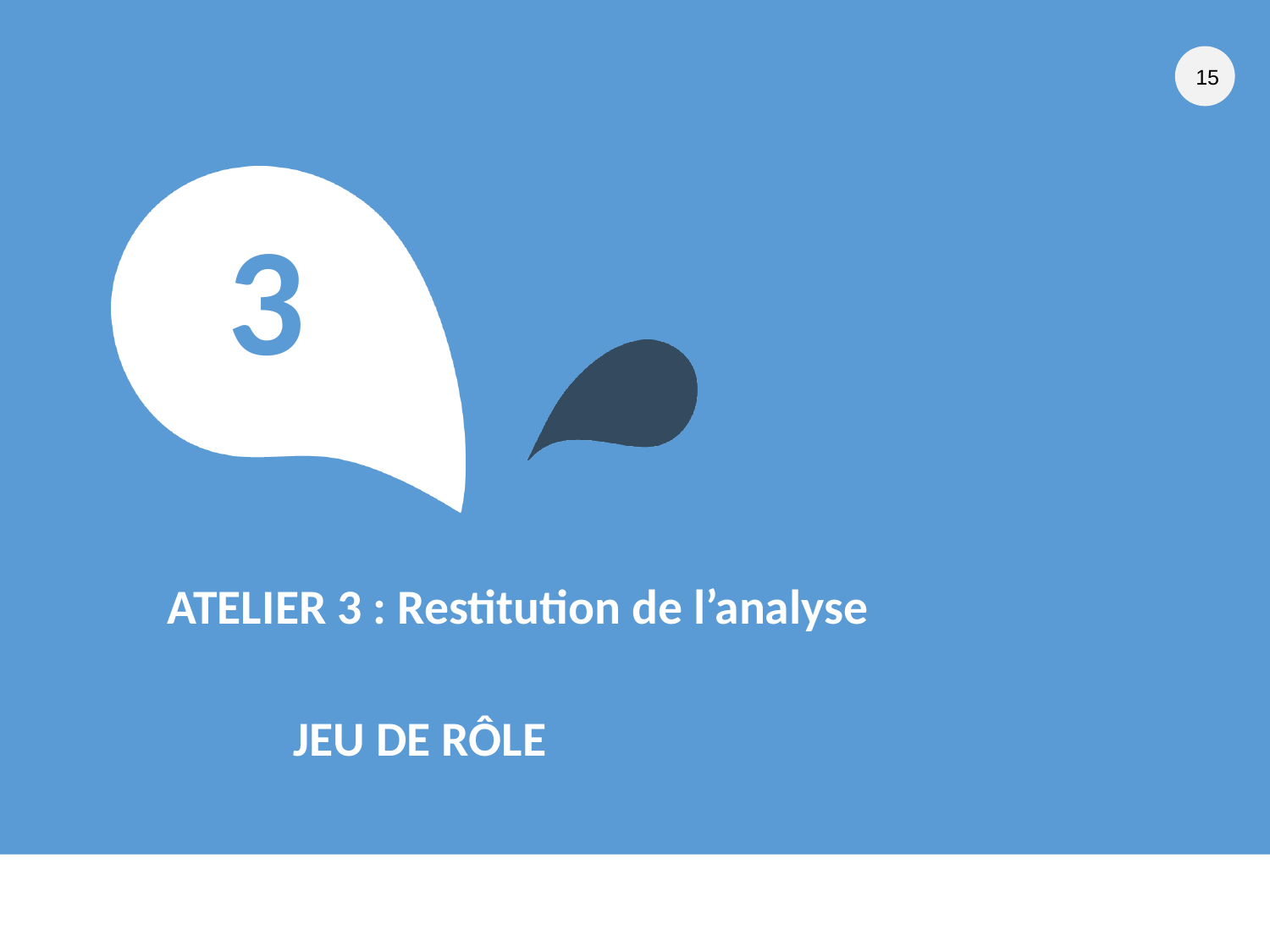

3
ATELIER 3 : Restitution de l’analyse

							JEU DE RÔLE